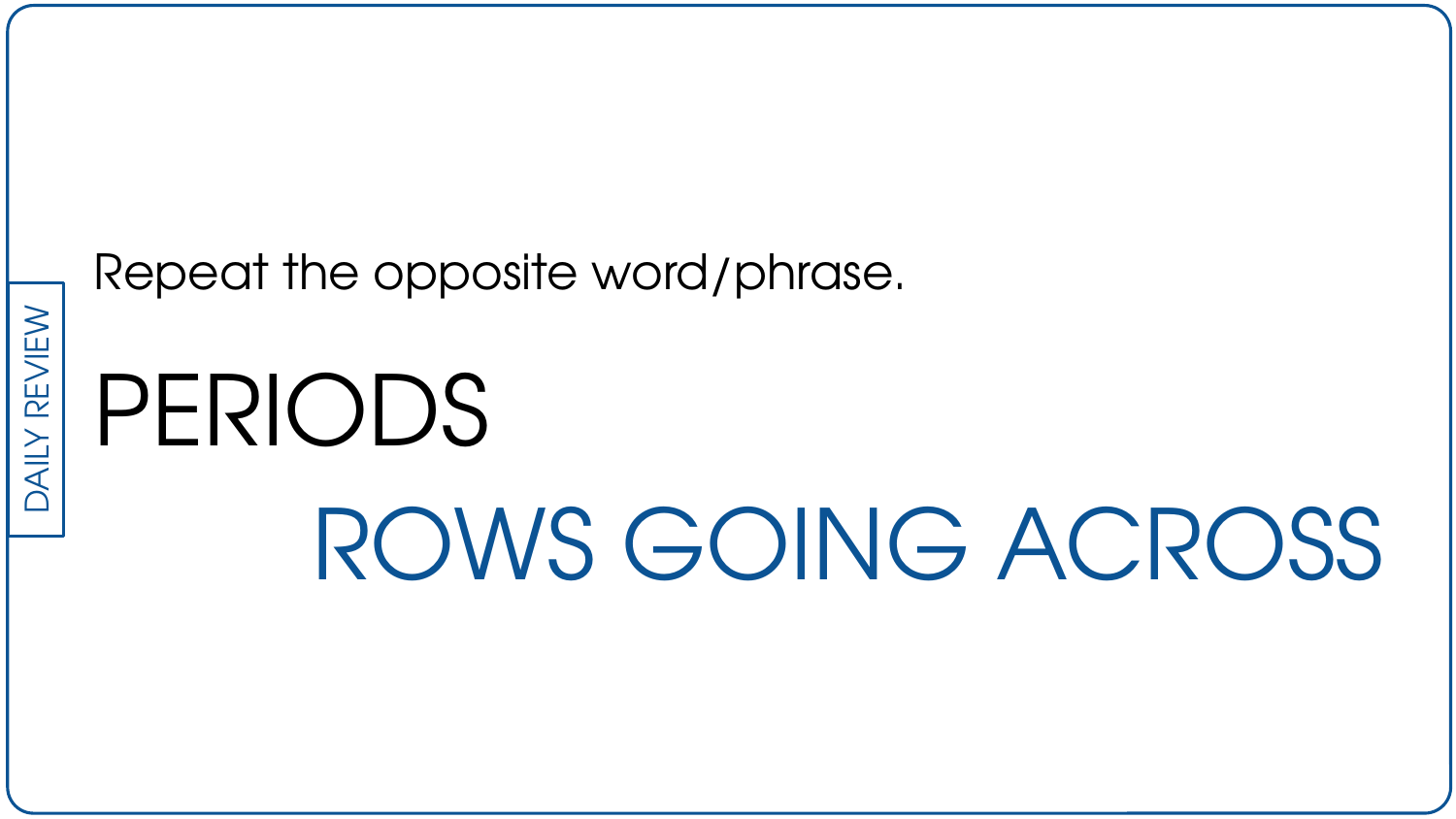

Repeat the opposite word/phrase.
PERIODS
ROWS GOING ACROSS